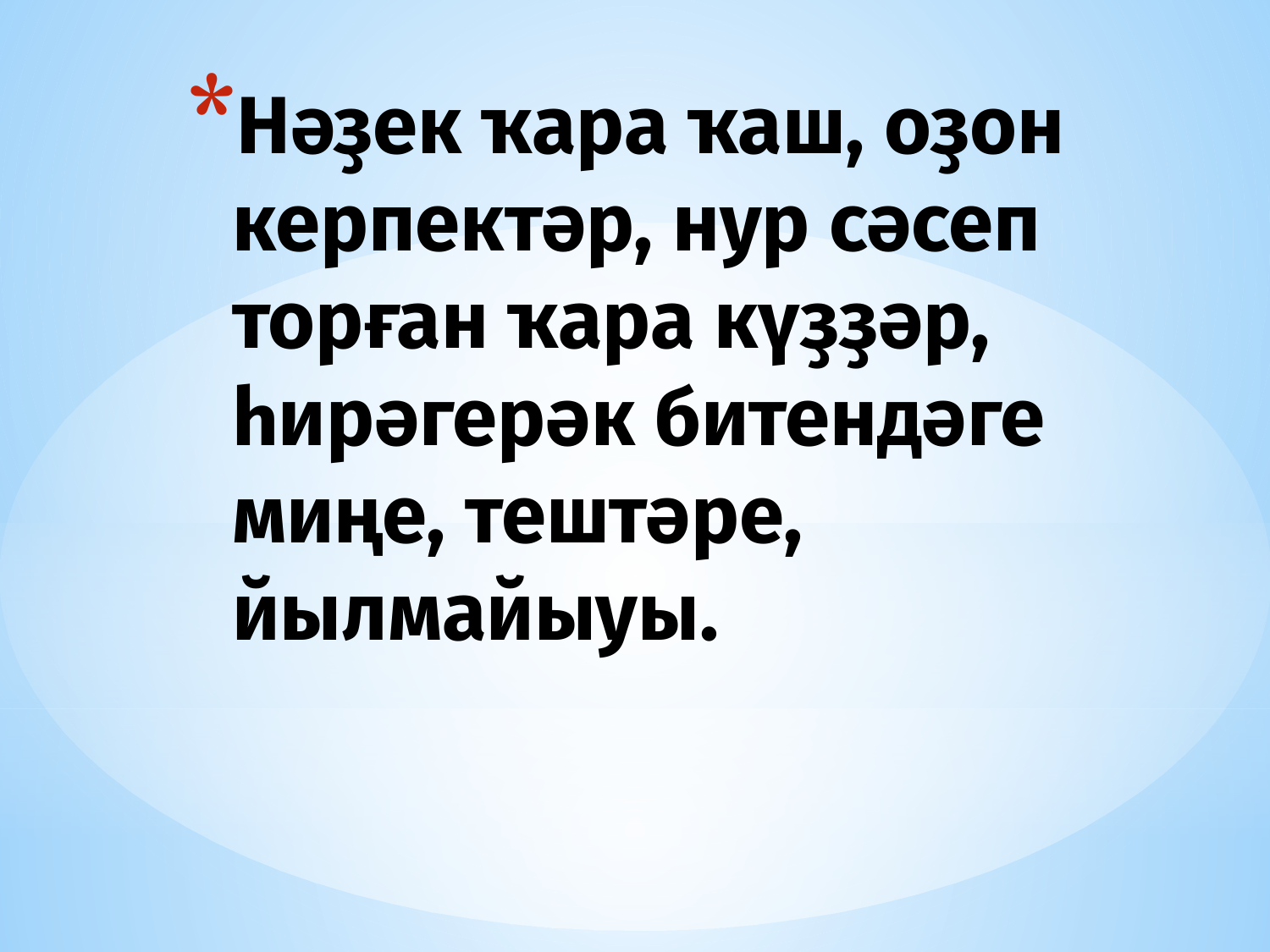

# Нәҙек ҡара ҡаш, оҙон керпектәр, нур сәсеп торған ҡара күҙҙәр, һирәгерәк битендәге миңе, тештәре, йылмайыуы.